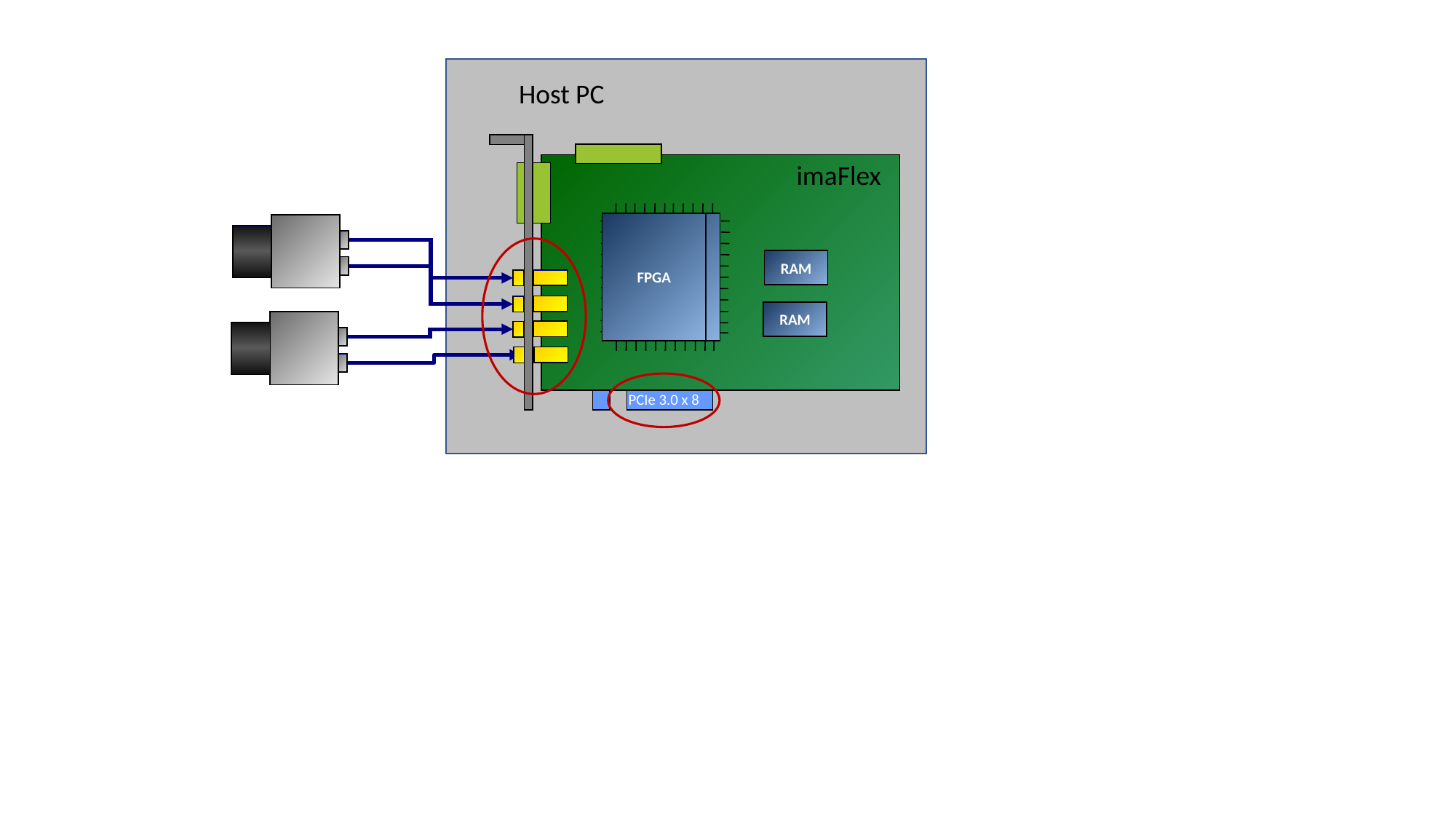

Host PC

FPGA

imaFlex
FPGA

RAM
RAM

PCIe 3.0 x 8